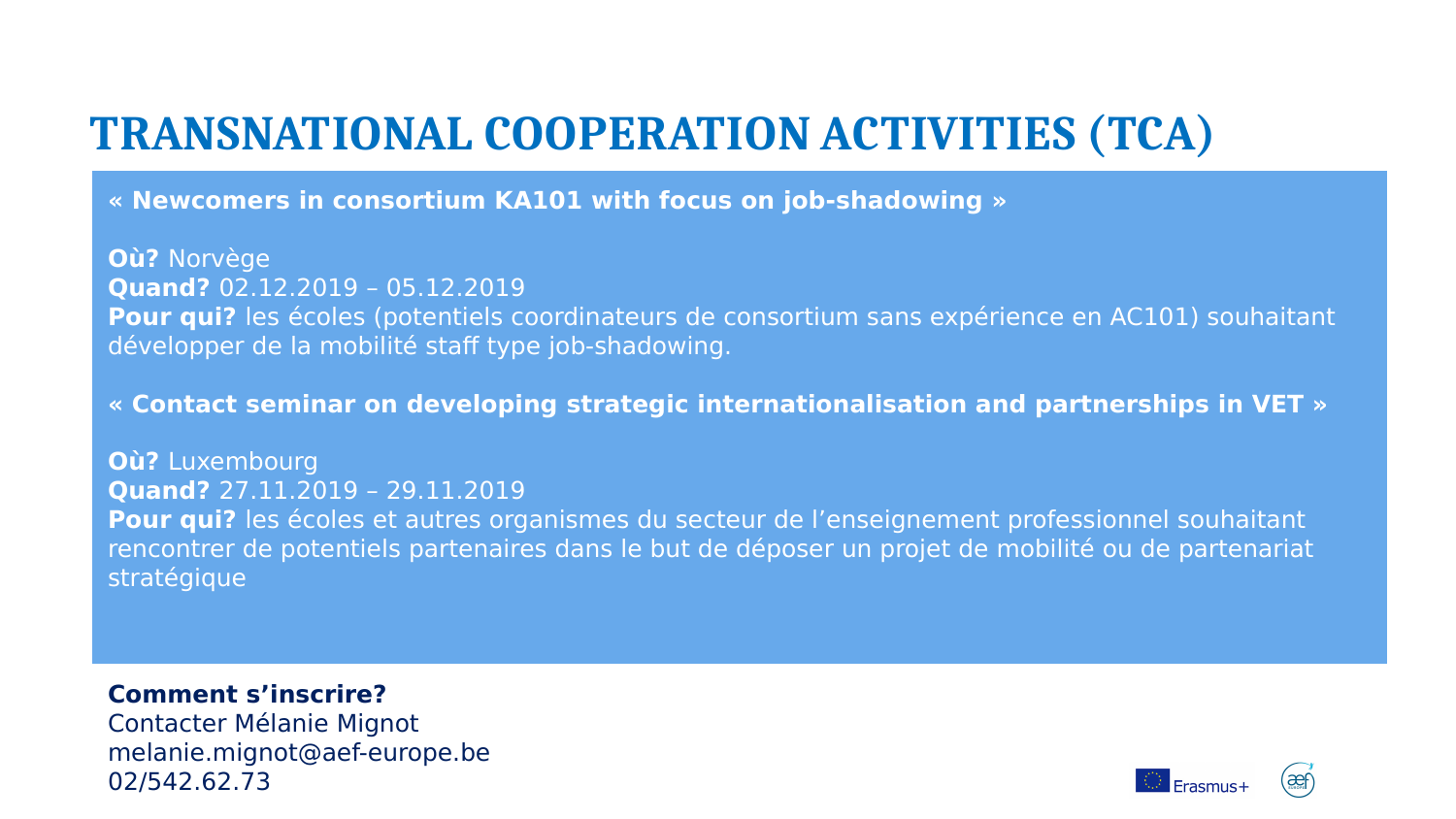

TRANSNATIONAL COOPERATION ACTIVITIES (TCA)

« Newcomers in consortium KA101 with focus on job-shadowing »

Où? Norvège
Quand? 02.12.2019 – 05.12.2019
Pour qui? les écoles (potentiels coordinateurs de consortium sans expérience en AC101) souhaitant développer de la mobilité staff type job-shadowing.

« Contact seminar on developing strategic internationalisation and partnerships in VET »

Où? Luxembourg
Quand? 27.11.2019 – 29.11.2019
Pour qui? les écoles et autres organismes du secteur de l’enseignement professionnel souhaitant rencontrer de potentiels partenaires dans le but de déposer un projet de mobilité ou de partenariat stratégique

Comment s’inscrire?
Contacter Mélanie Mignot
melanie.mignot@aef-europe.be
02/542.62.73